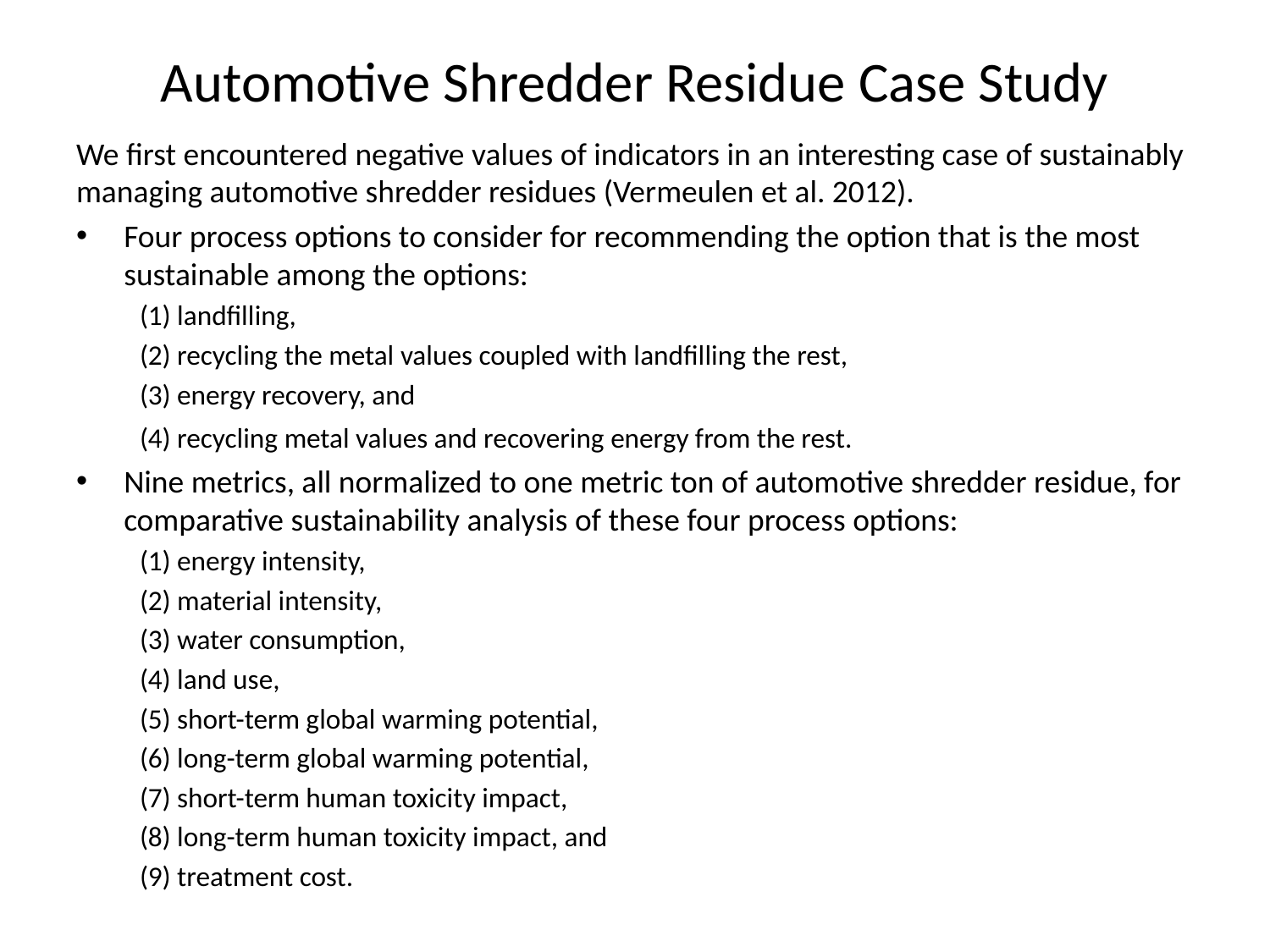

# Automotive Shredder Residue Case Study
We first encountered negative values of indicators in an interesting case of sustainably managing automotive shredder residues (Vermeulen et al. 2012).
Four process options to consider for recommending the option that is the most sustainable among the options:
(1) landfilling,
(2) recycling the metal values coupled with landfilling the rest,
(3) energy recovery, and
(4) recycling metal values and recovering energy from the rest.
Nine metrics, all normalized to one metric ton of automotive shredder residue, for comparative sustainability analysis of these four process options:
(1) energy intensity,
(2) material intensity,
(3) water consumption,
(4) land use,
(5) short-term global warming potential,
(6) long-term global warming potential,
(7) short-term human toxicity impact,
(8) long-term human toxicity impact, and
(9) treatment cost.